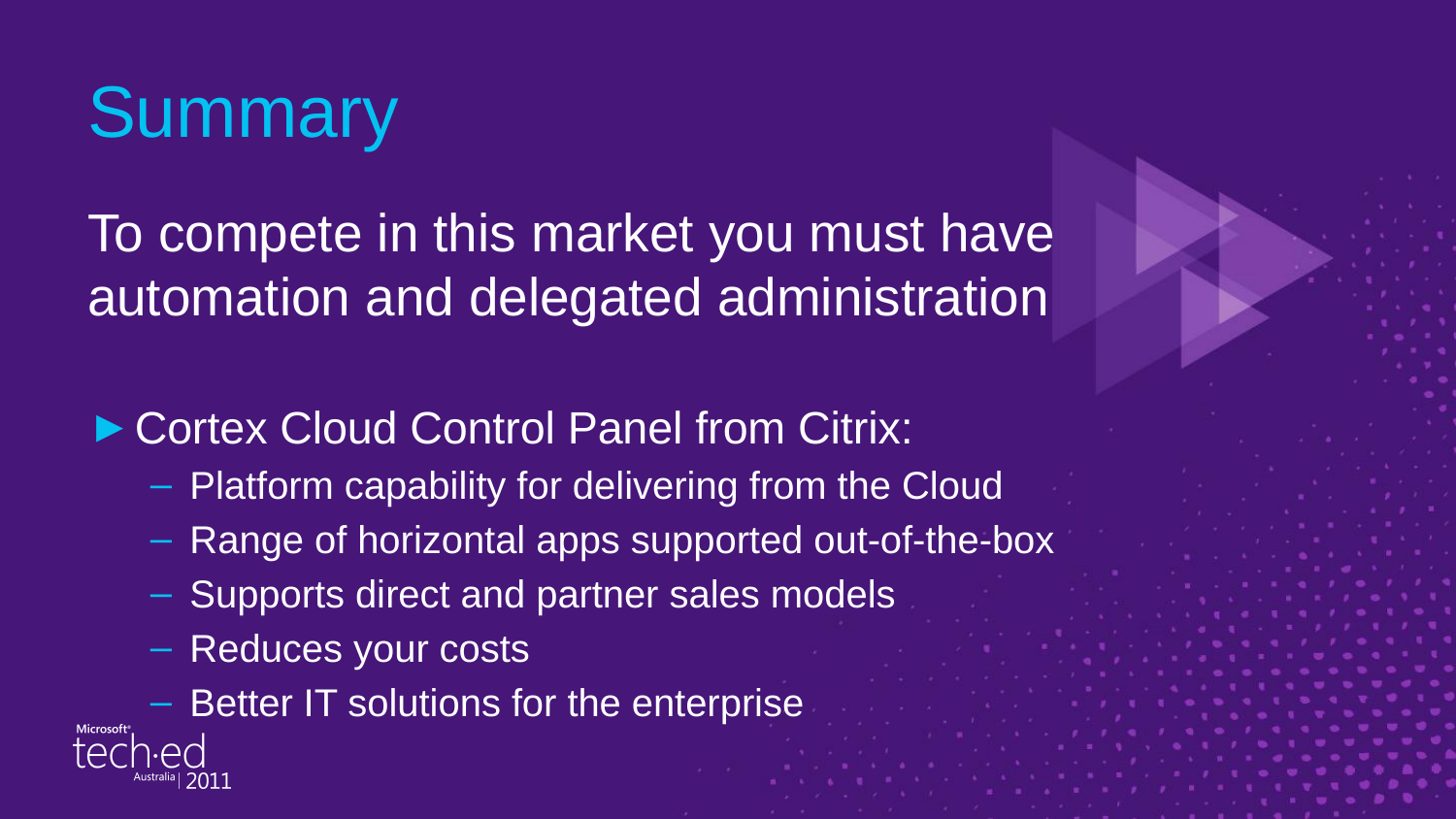

# Summary
To compete in this market you must have
automation and delegated administration

Cortex Cloud Control Panel from Citrix:
Platform capability for delivering from the Cloud
Range of horizontal apps supported out-of-the-box
Supports direct and partner sales models
Reduces your costs
Better IT solutions for the enterprise